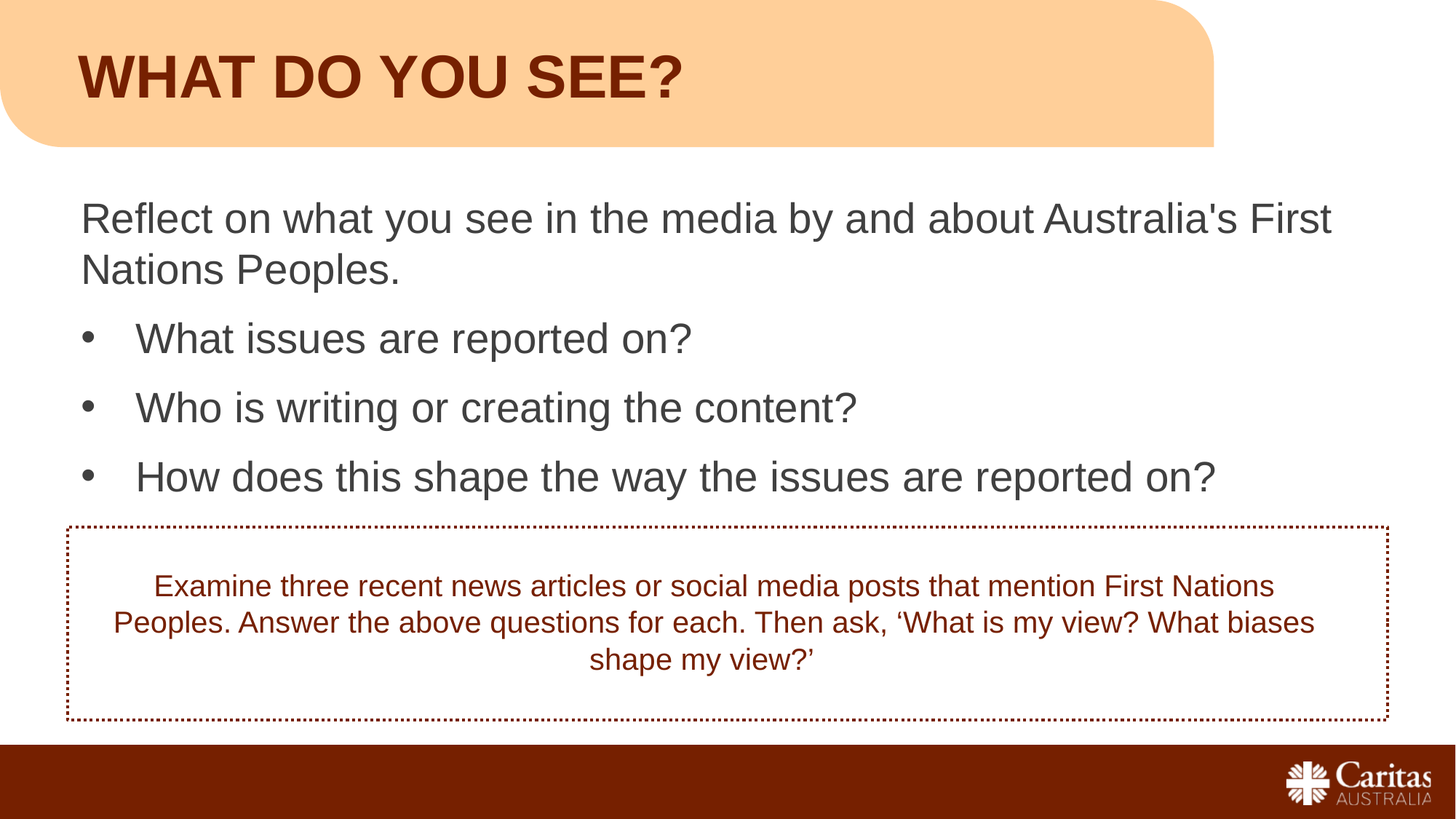

# WHAT DO YOU SEE?
Reflect on what you see in the media by and about Australia's First Nations Peoples.
What issues are reported on?
Who is writing or creating the content?
How does this shape the way the issues are reported on?

Examine three recent news articles or social media posts that mention First Nations Peoples. Answer the above questions for each. Then ask, ‘What is my view? What biases shape my view?’